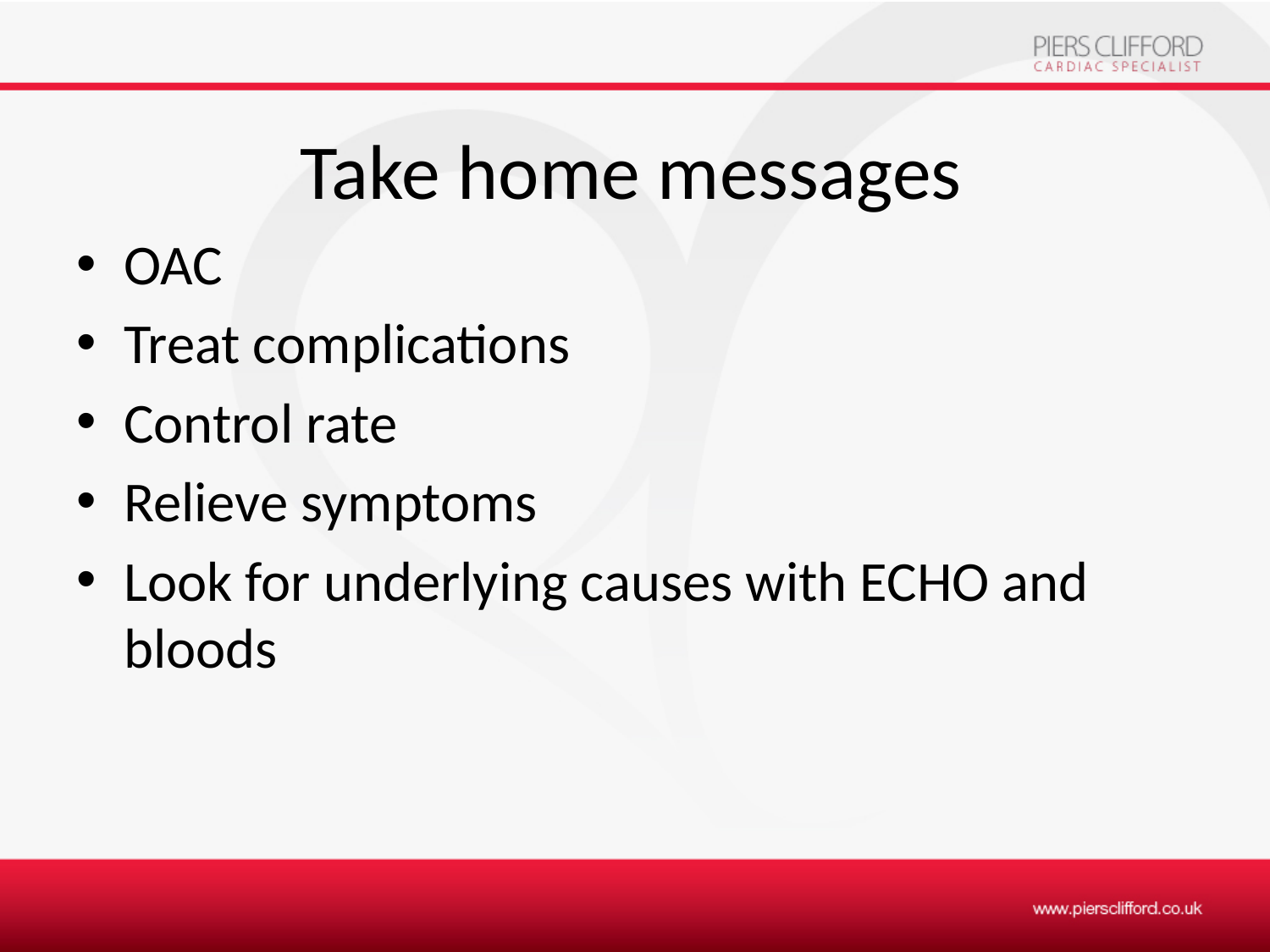

# Take home messages
OAC
Treat complications
Control rate
Relieve symptoms
Look for underlying causes with ECHO and bloods